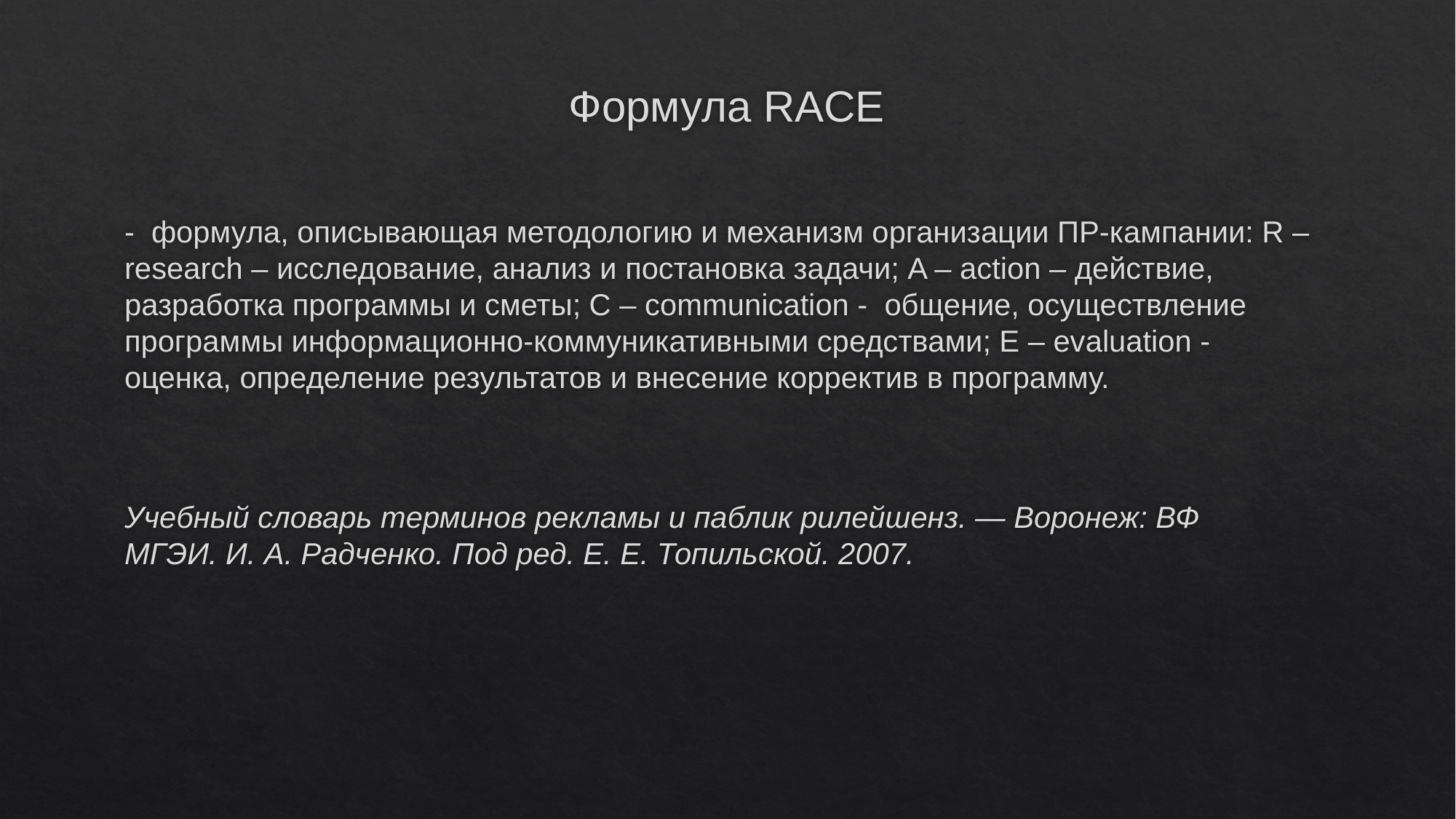

# Формула RACE
-  формула, описывающая методологию и механизм организации ПР-кампании: R – research – исследование, анализ и постановка задачи; A – action – действие, разработка программы и сметы; C – communication -  общение, осуществление программы информационно-коммуникативными средствами; E – evaluation -  оценка, определение результатов и внесение корректив в программу.

Учебный словарь терминов рекламы и паблик рилейшенз. — Воронеж: ВФ МГЭИ. И. А. Радченко. Под ред. Е. Е. Топильской. 2007.